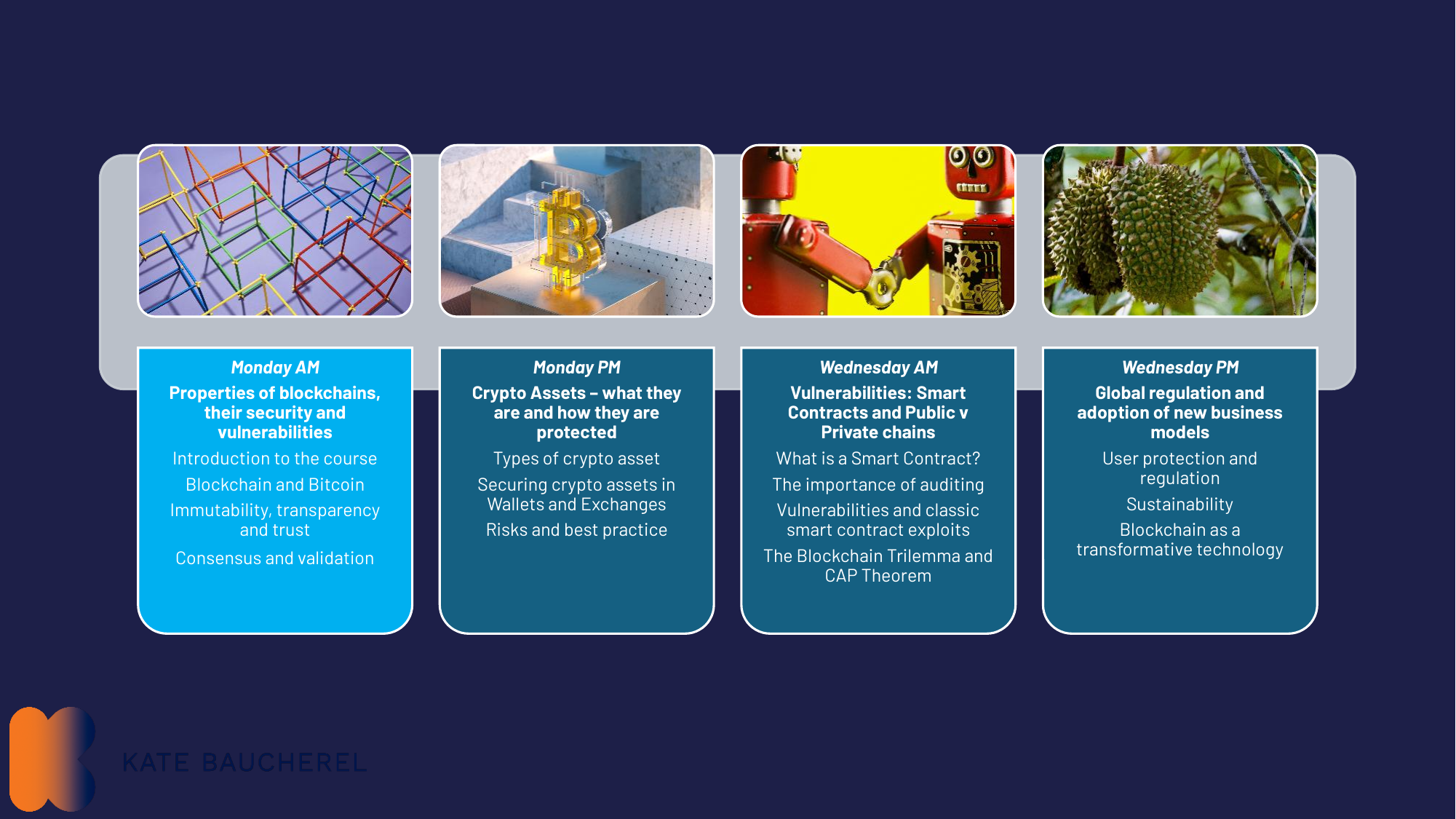

Monday AM
Properties of blockchains, their security and vulnerabilities
Introduction to the course
Blockchain and Bitcoin
Immutability, transparency and trust
Consensus and validation
Monday PM
Crypto Assets – what they are and how they are protected
Types of crypto asset
Securing crypto assets in Wallets and Exchanges
Risks and best practice
Wednesday AM
Vulnerabilities: Smart Contracts and Public v Private chains
What is a Smart Contract?
The importance of auditing
Vulnerabilities and classic smart contract exploits
The Blockchain Trilemma and CAP Theorem
Wednesday PM
Global regulation and adoption of new business models
User protection and regulation
Sustainability
Blockchain as a transformative technology